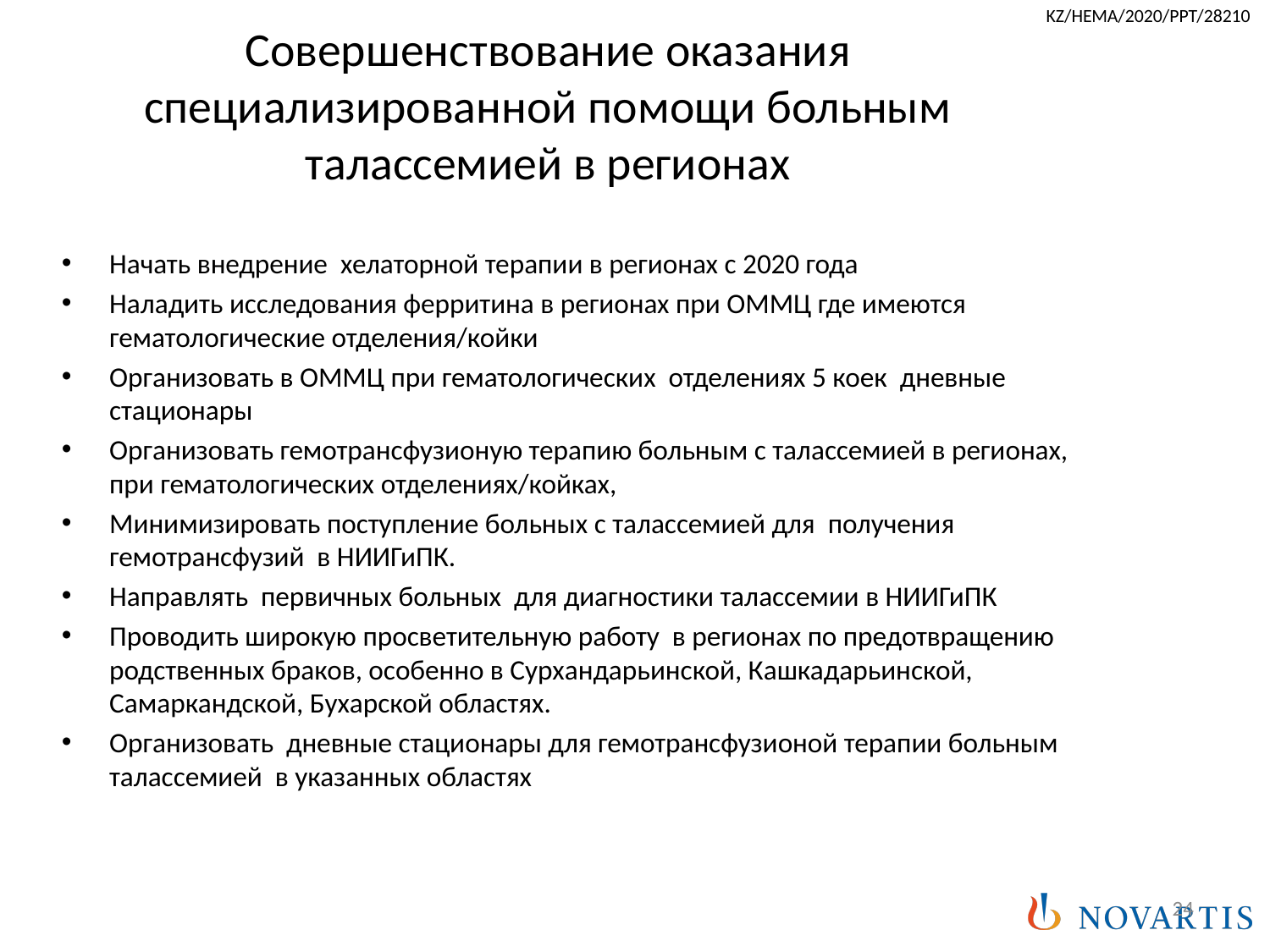

# Совершенствование оказания специализированной помощи больным талассемией в регионах
Начать внедрение  хелаторной терапии в регионах с 2020 года
Наладить исследования ферритина в регионах при ОММЦ где имеются гематологические отделения/койки
Организовать в ОММЦ при гематологических  отделениях 5 коек  дневные стационары
Организовать гемотрансфузионую терапию больным с талассемией в регионах, при гематологических отделениях/койках,
Минимизировать поступление больных с талассемией для  получения гемотрансфузий  в НИИГиПК.
Направлять  первичных больных  для диагностики талассемии в НИИГиПК
Проводить широкую просветительную работу  в регионах по предотвращению родственных браков, особенно в Сурхандарьинской, Кашкадарьинской, Самаркандской, Бухарской областях.
Организовать  дневные стационары для гемотрансфузионой терапии больным талассемией  в указанных областях

24